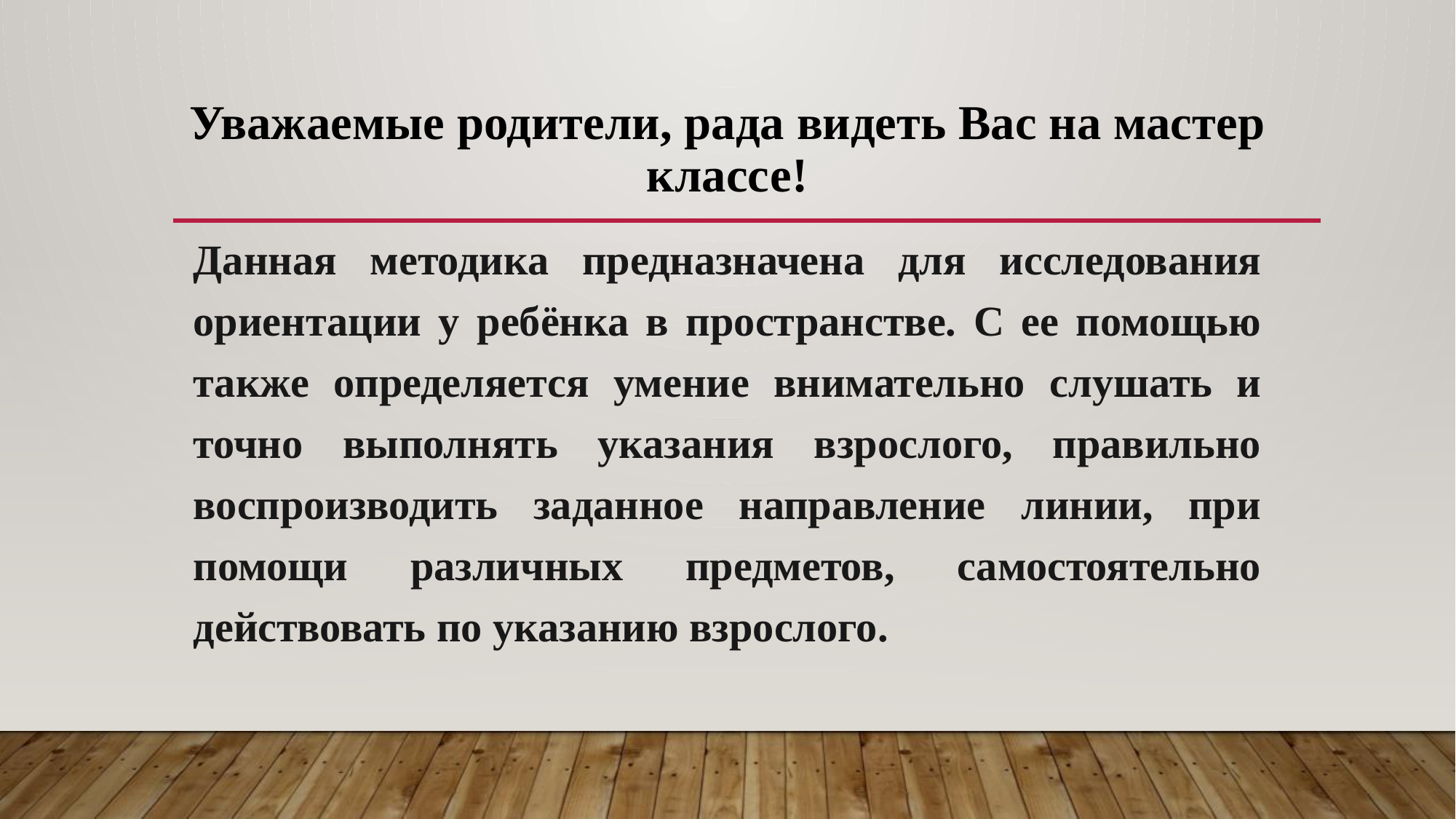

# Уважаемые родители, рада видеть Вас на мастер классе!
Данная методика предназначена для исследования ориентации у ребёнка в пространстве. С ее помощью также определяется умение внимательно слушать и точно выполнять указания взрослого, правильно воспроизводить заданное направление линии, при помощи различных предметов, самостоятельно действовать по указанию взрослого.